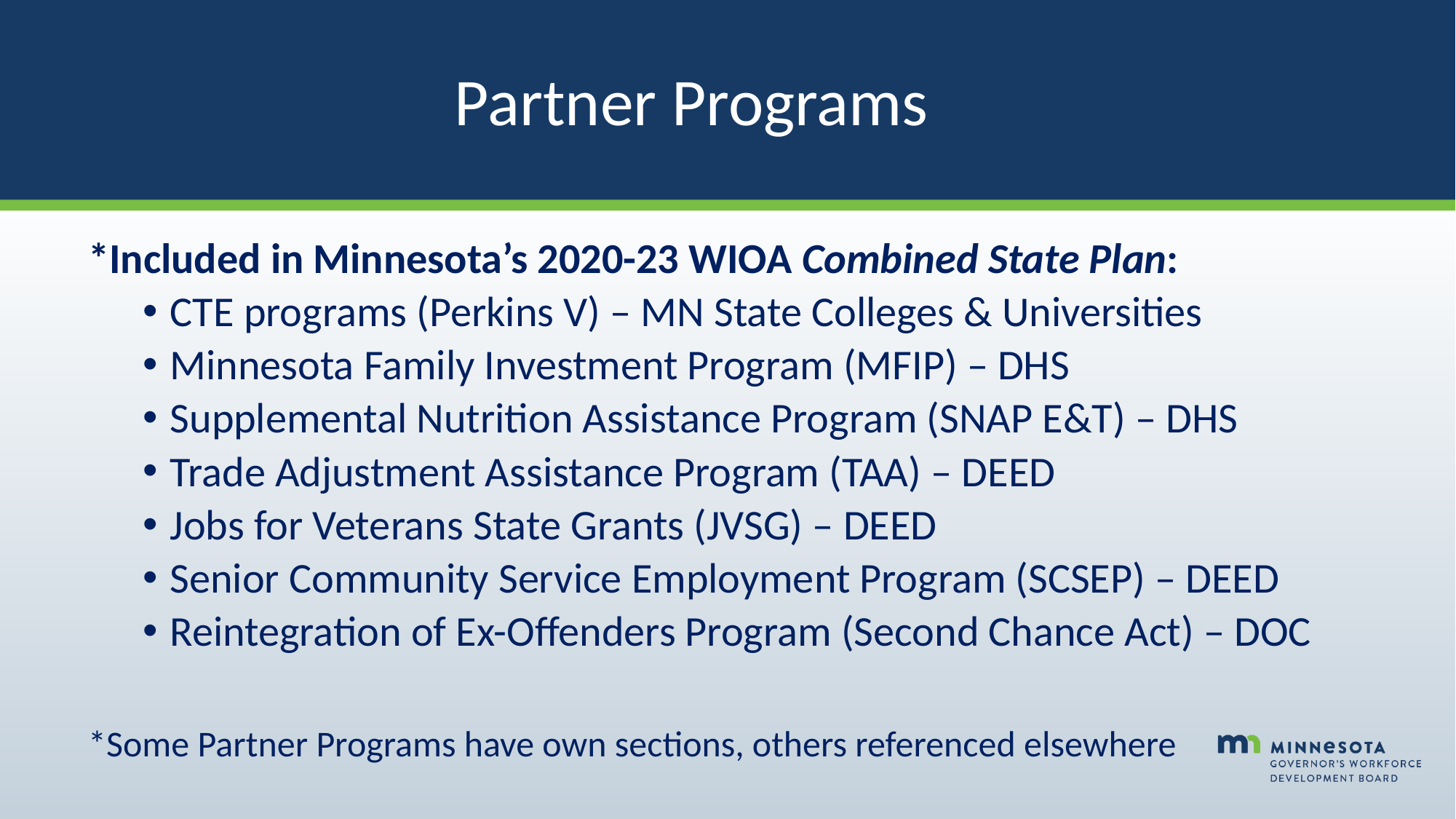

# Partner Programs
*Included in Minnesota’s 2020-23 WIOA Combined State Plan:
CTE programs (Perkins V) – MN State Colleges & Universities
Minnesota Family Investment Program (MFIP) – DHS
Supplemental Nutrition Assistance Program (SNAP E&T) – DHS
Trade Adjustment Assistance Program (TAA) – DEED
Jobs for Veterans State Grants (JVSG) – DEED
Senior Community Service Employment Program (SCSEP) – DEED
Reintegration of Ex-Offenders Program (Second Chance Act) – DOC

*Some Partner Programs have own sections, others referenced elsewhere